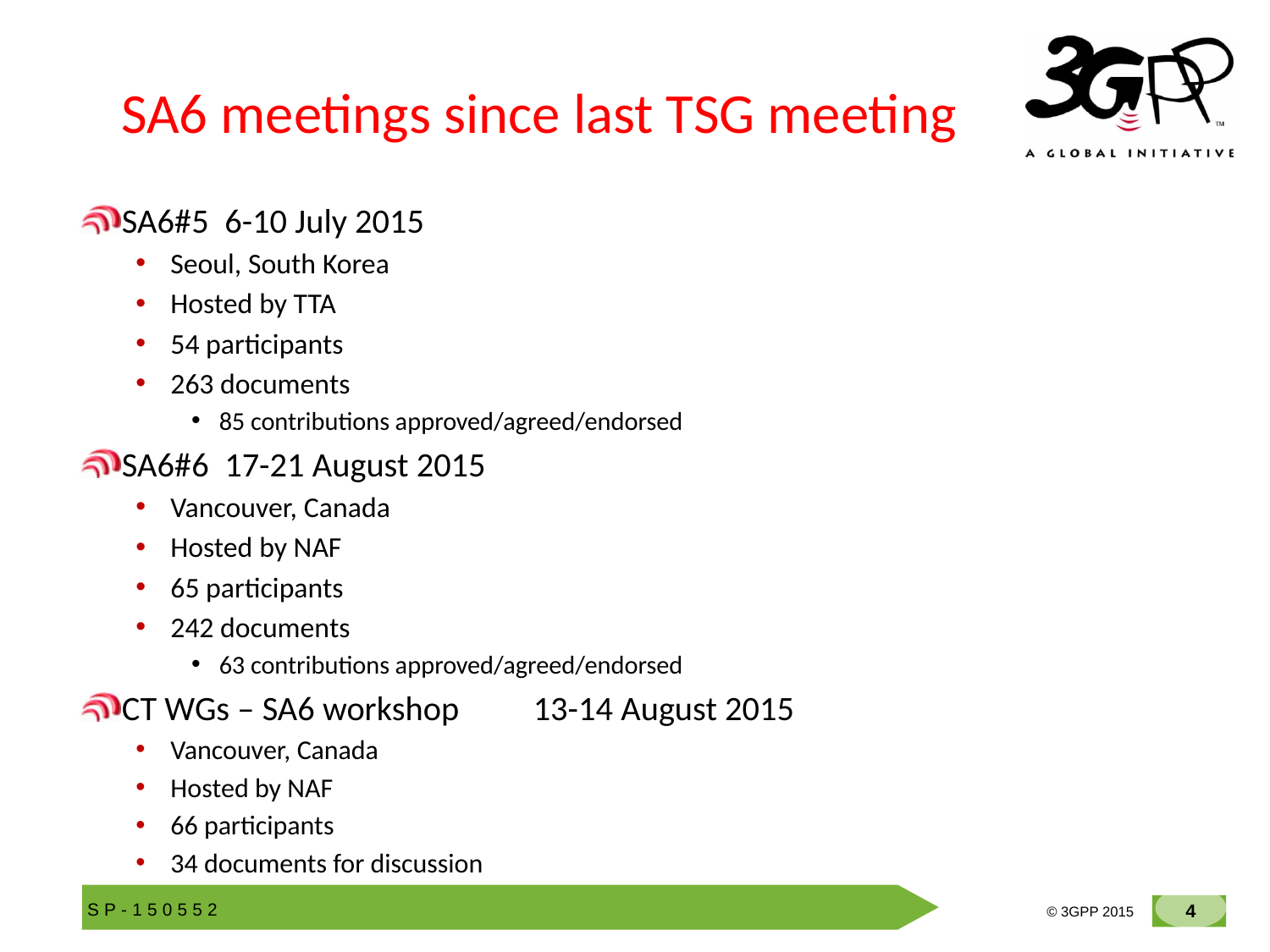

# SA6 meetings since last TSG meeting
SA6#5	6-10 July 2015
Seoul, South Korea
Hosted by TTA
54 participants
263 documents
85 contributions approved/agreed/endorsed
SA6#6	17-21 August 2015
Vancouver, Canada
Hosted by NAF
65 participants
242 documents
63 contributions approved/agreed/endorsed
CT WGs – SA6 workshop	13-14 August 2015
Vancouver, Canada
Hosted by NAF
66 participants
34 documents for discussion